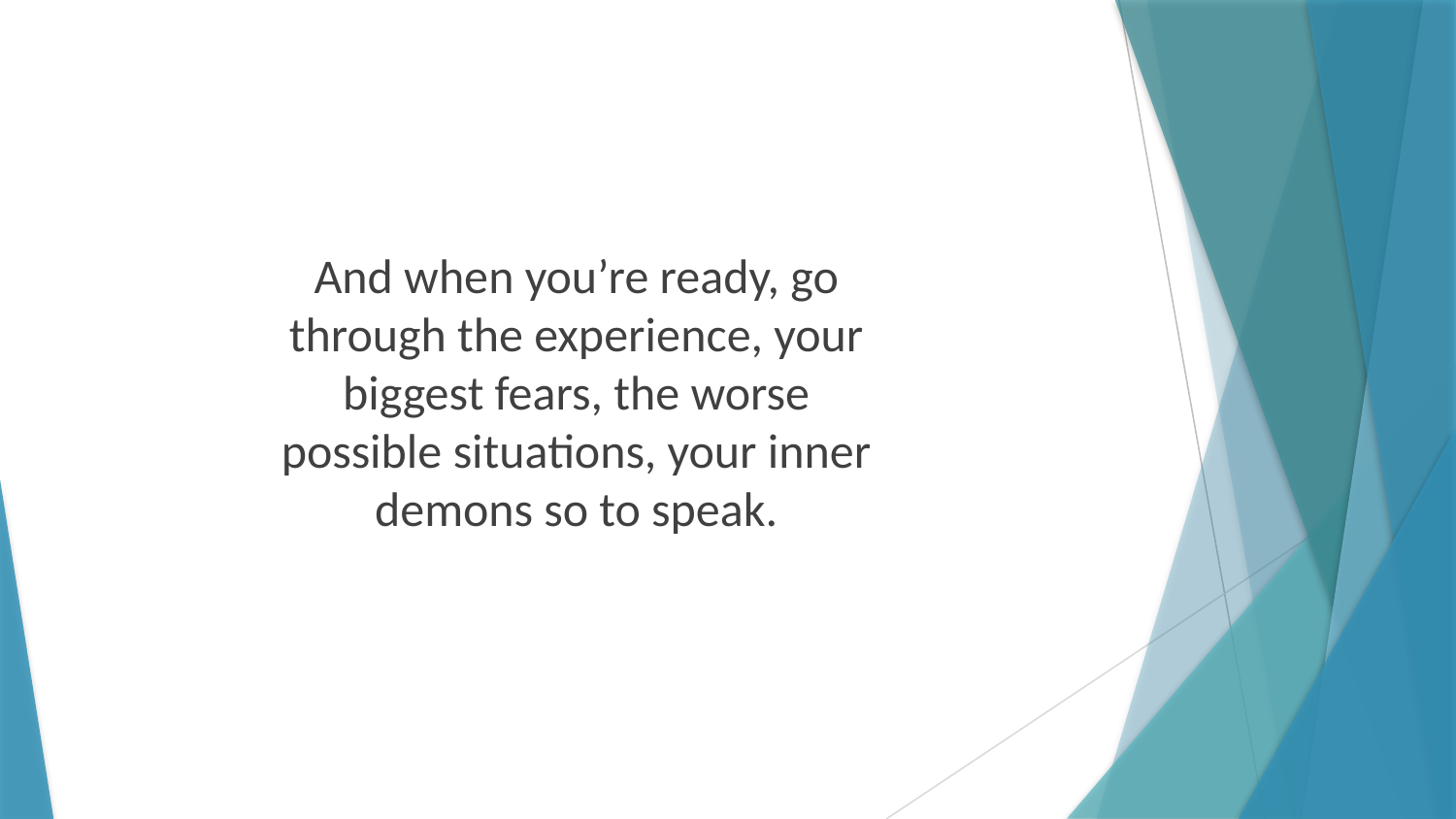

And when you’re ready, go through the experience, your biggest fears, the worse possible situations, your inner demons so to speak.